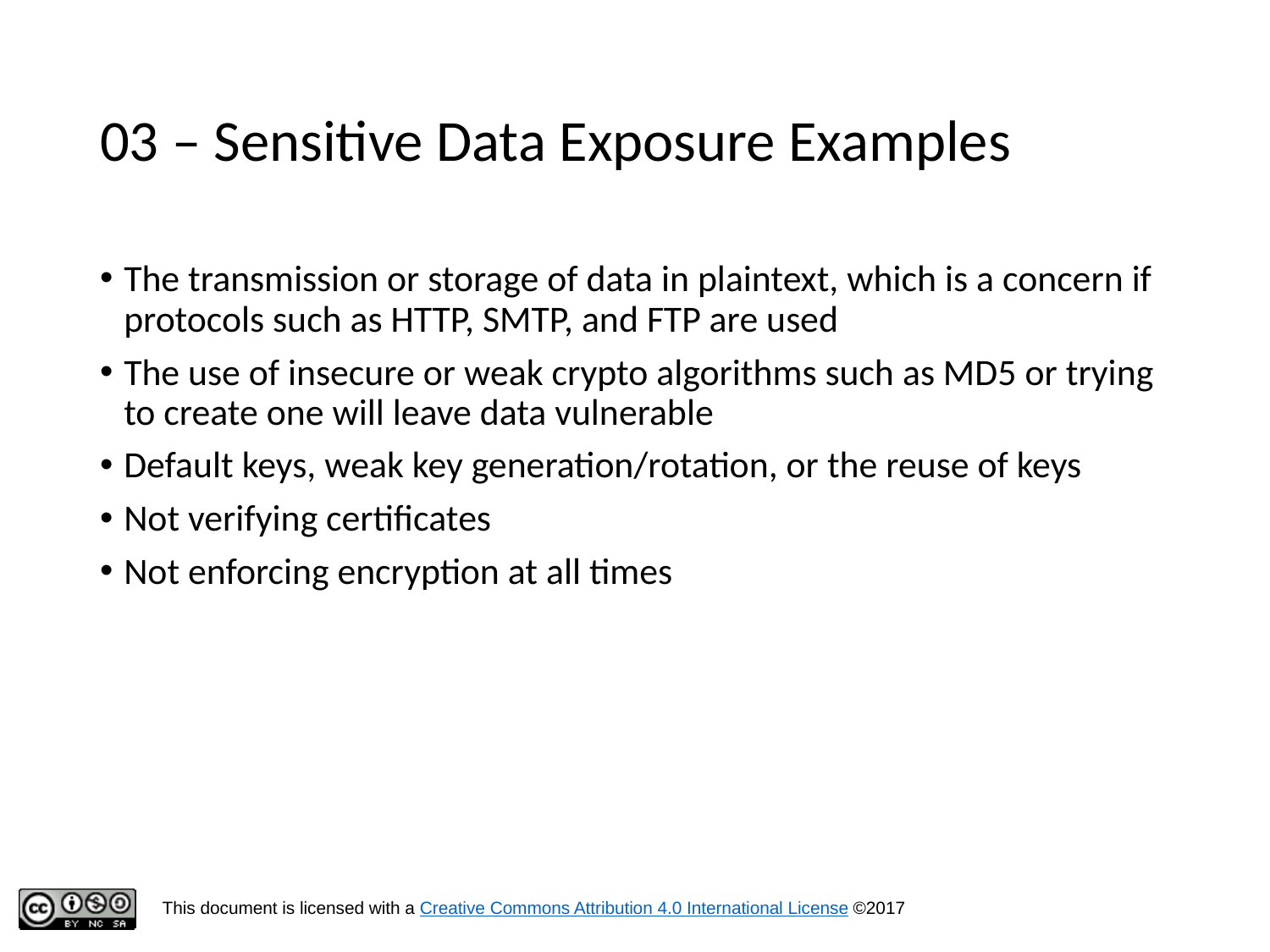

# 03 – Sensitive Data Exposure Examples
The transmission or storage of data in plaintext, which is a concern if protocols such as HTTP, SMTP, and FTP are used
The use of insecure or weak crypto algorithms such as MD5 or trying to create one will leave data vulnerable
Default keys, weak key generation/rotation, or the reuse of keys
Not verifying certificates
Not enforcing encryption at all times